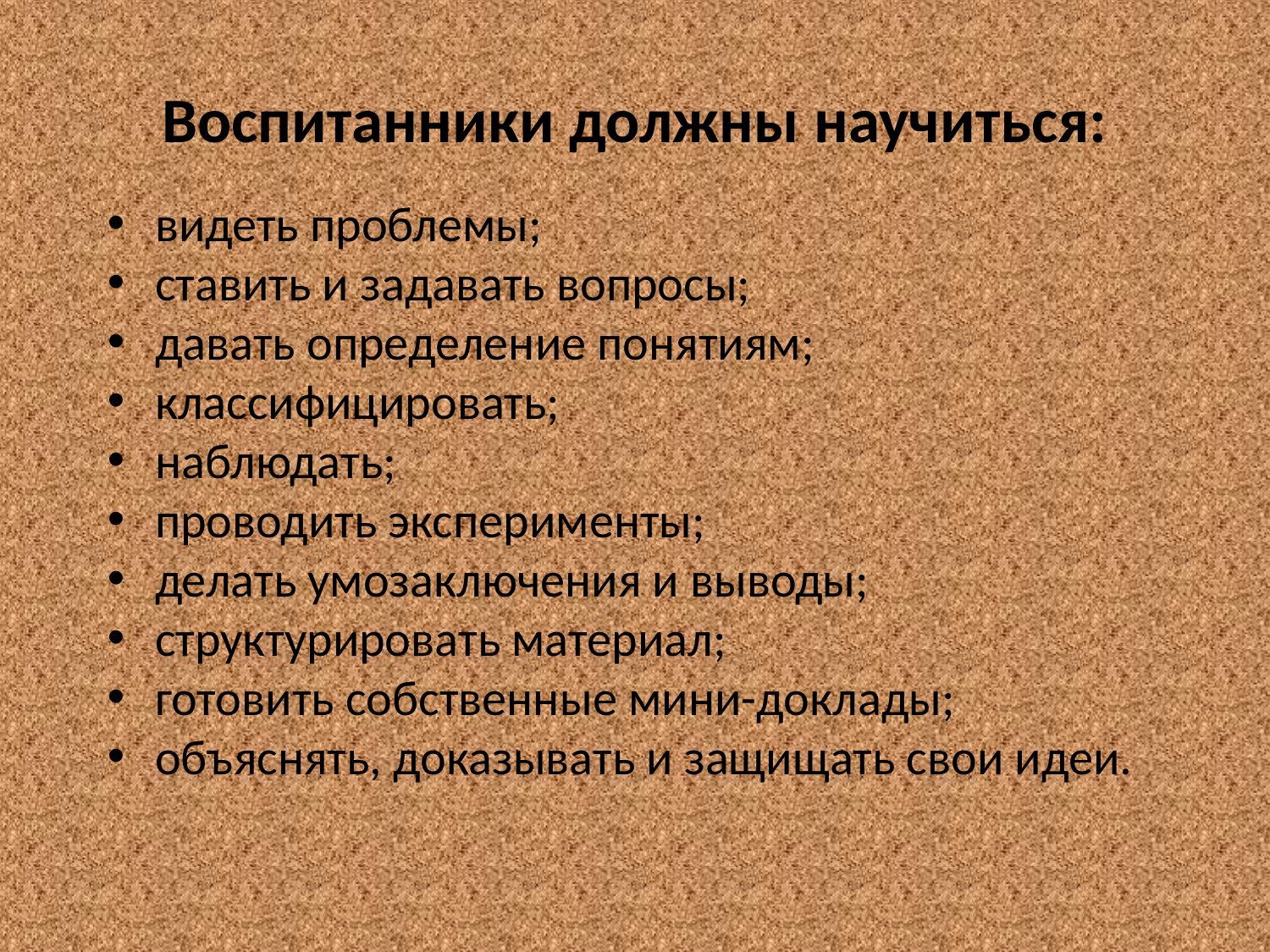

# Воспитанники должны научиться:
видеть проблемы;
ставить и задавать вопросы;
давать определение понятиям;
классифицировать;
наблюдать;
проводить эксперименты;
делать умозаключения и выводы;
структурировать материал;
готовить собственные мини-доклады;
объяснять, доказывать и защищать свои идеи.